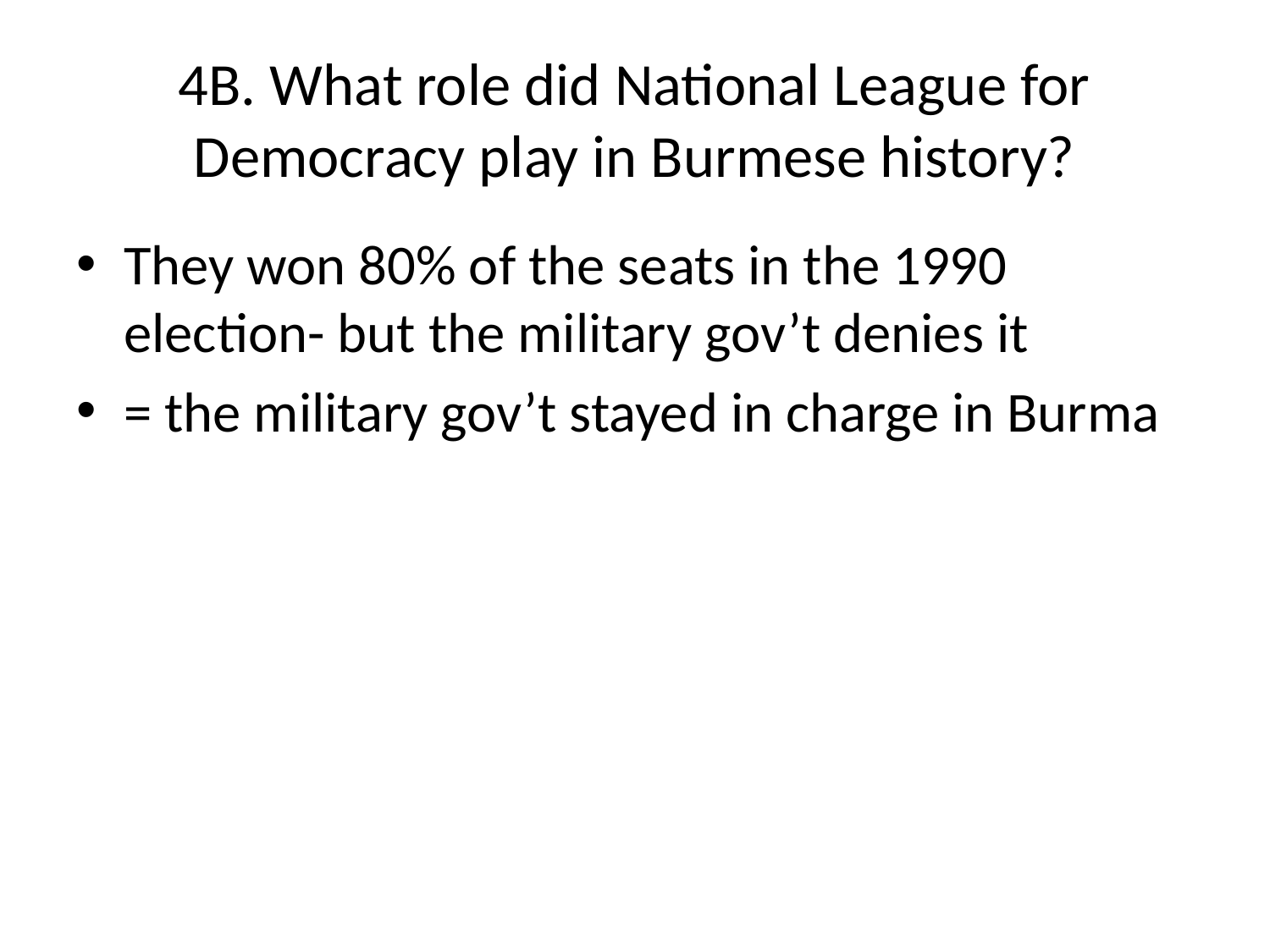

# 4B. What role did National League for Democracy play in Burmese history?
They won 80% of the seats in the 1990 election- but the military gov’t denies it
= the military gov’t stayed in charge in Burma